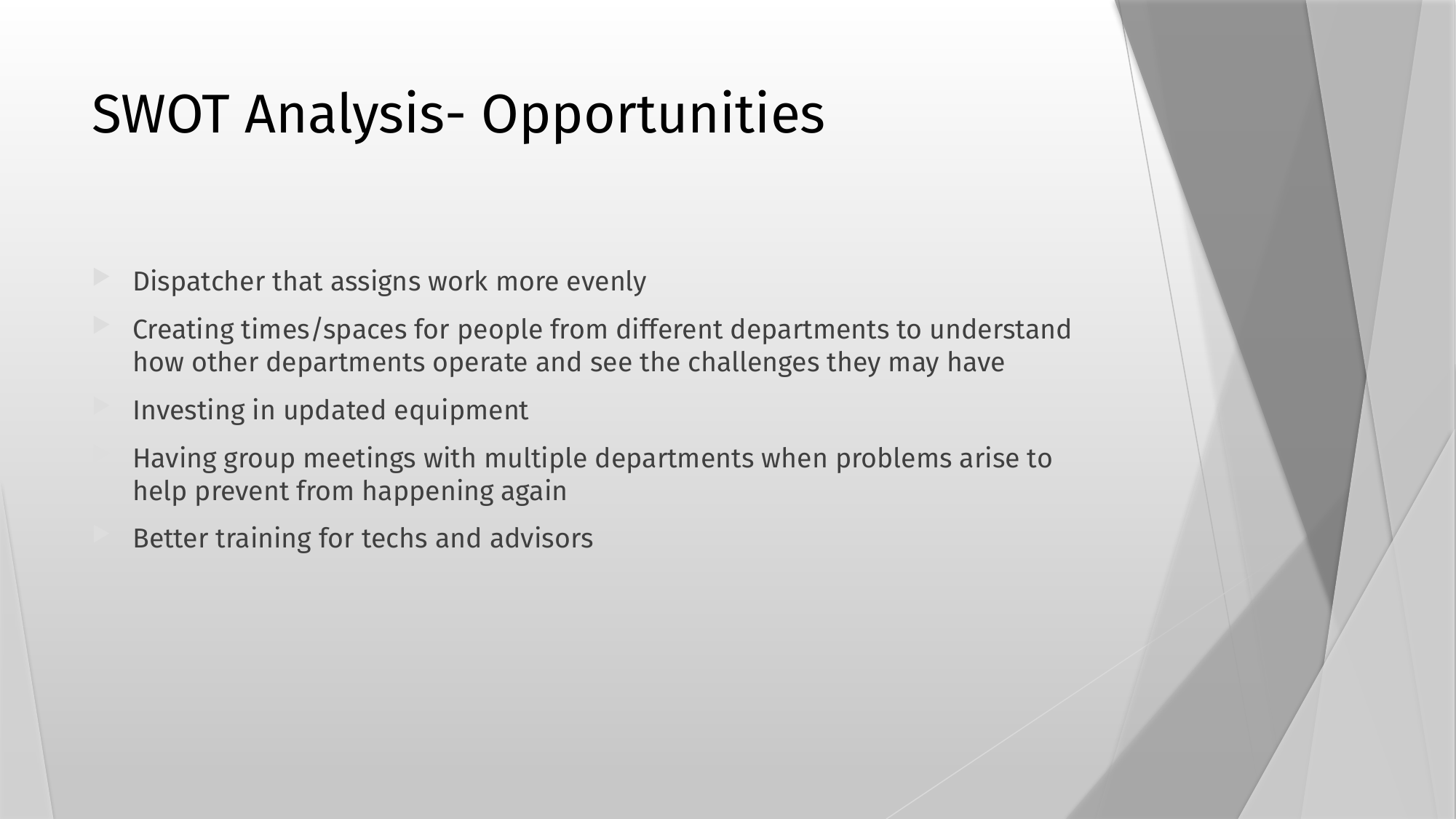

# SWOT Analysis- Opportunities
Dispatcher that assigns work more evenly
Creating times/spaces for people from different departments to understand how other departments operate and see the challenges they may have
Investing in updated equipment
Having group meetings with multiple departments when problems arise to help prevent from happening again
Better training for techs and advisors